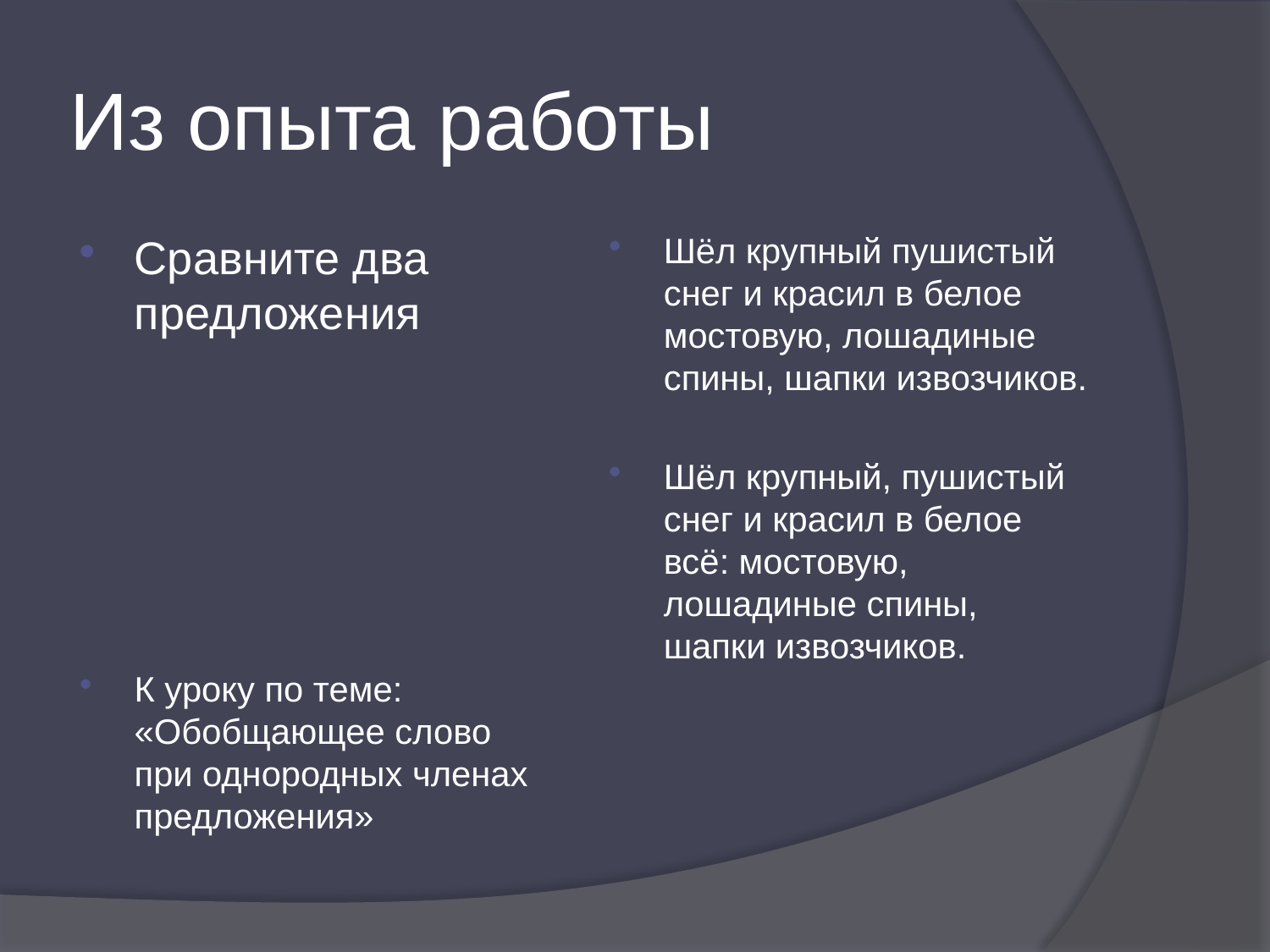

# Из опыта работы
Сравните два предложения

К уроку по теме: «Обобщающее слово при однородных членах предложения»
Шёл крупный пушистый снег и красил в белое мостовую, лошадиные спины, шапки извозчиков.

Шёл крупный, пушистый снег и красил в белое всё: мостовую, лошадиные спины, шапки извозчиков.